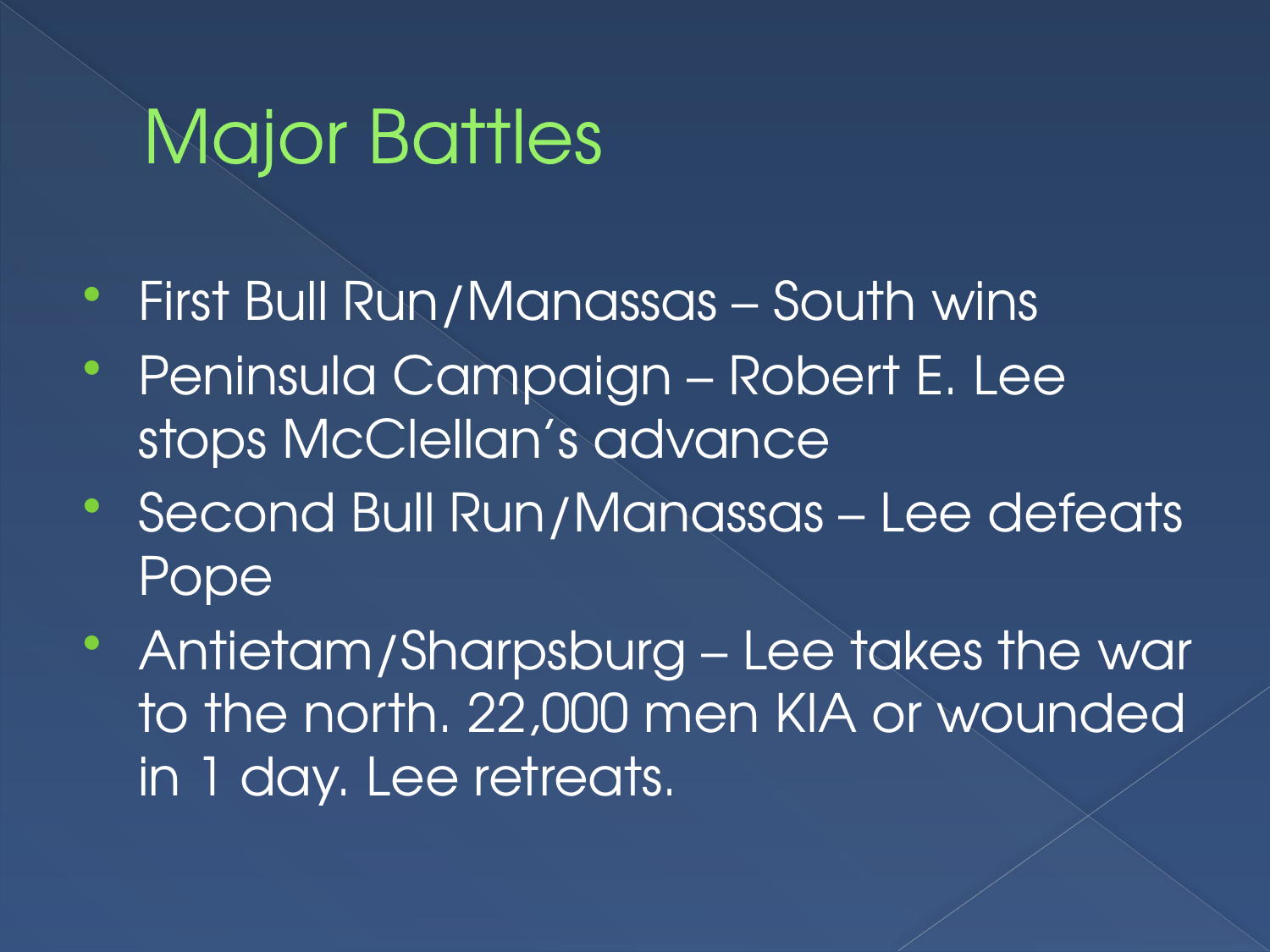

# Major Battles
First Bull Run/Manassas – South wins
Peninsula Campaign – Robert E. Lee stops McClellan’s advance
Second Bull Run/Manassas – Lee defeats Pope
Antietam/Sharpsburg – Lee takes the war to the north. 22,000 men KIA or wounded in 1 day. Lee retreats.